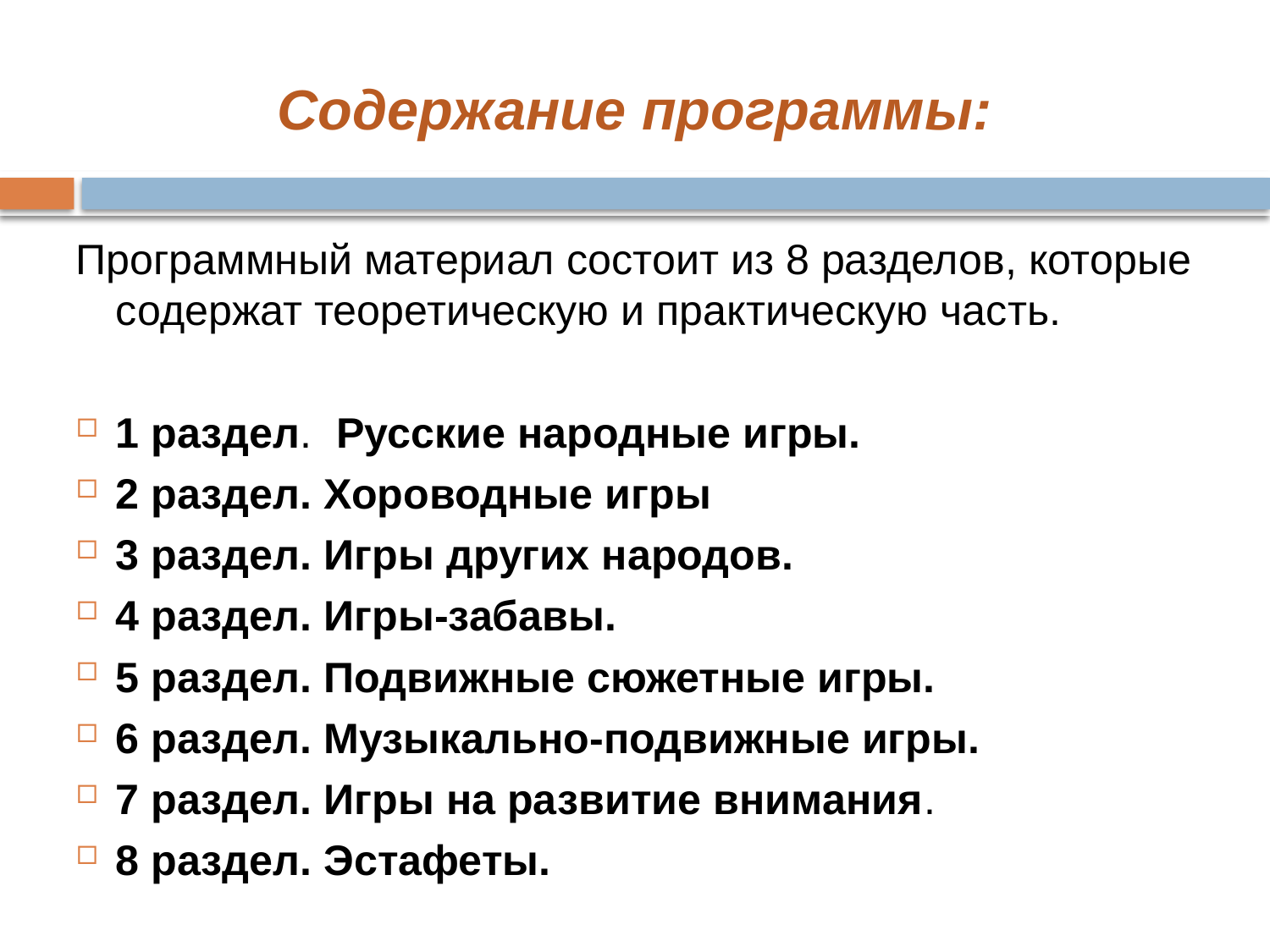

# Содержание программы:
Программный материал состоит из 8 разделов, которые содержат теоретическую и практическую часть.

1 раздел.  Русские народные игры.
2 раздел. Хороводные игры
3 раздел. Игры других народов.
4 раздел. Игры-забавы.
5 раздел. Подвижные сюжетные игры.
6 раздел. Музыкально-подвижные игры.
7 раздел. Игры на развитие внимания.
8 раздел. Эстафеты.